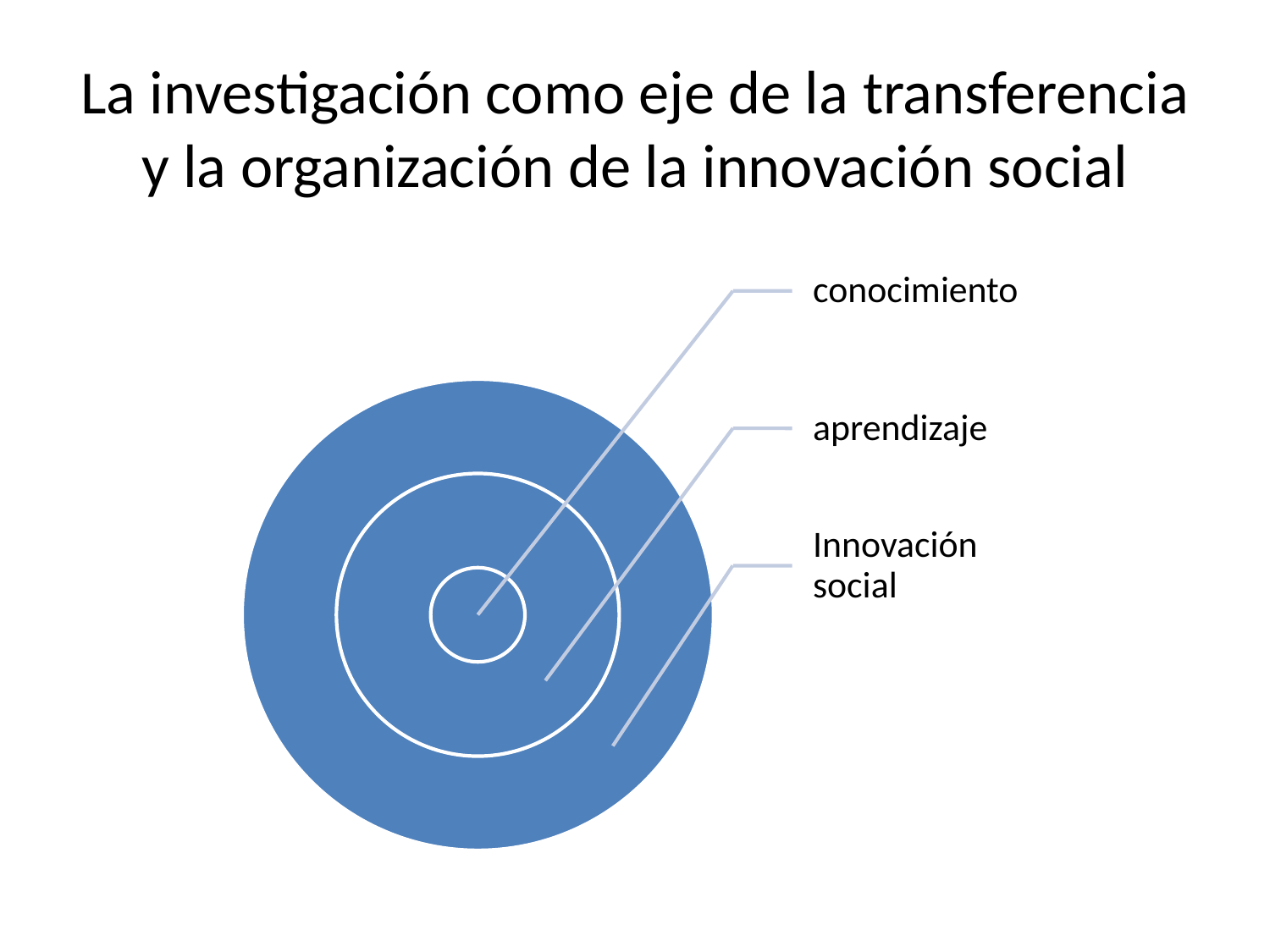

# La investigación como eje de la transferencia y la organización de la innovación social
conocimiento
aprendizaje
Innovación social